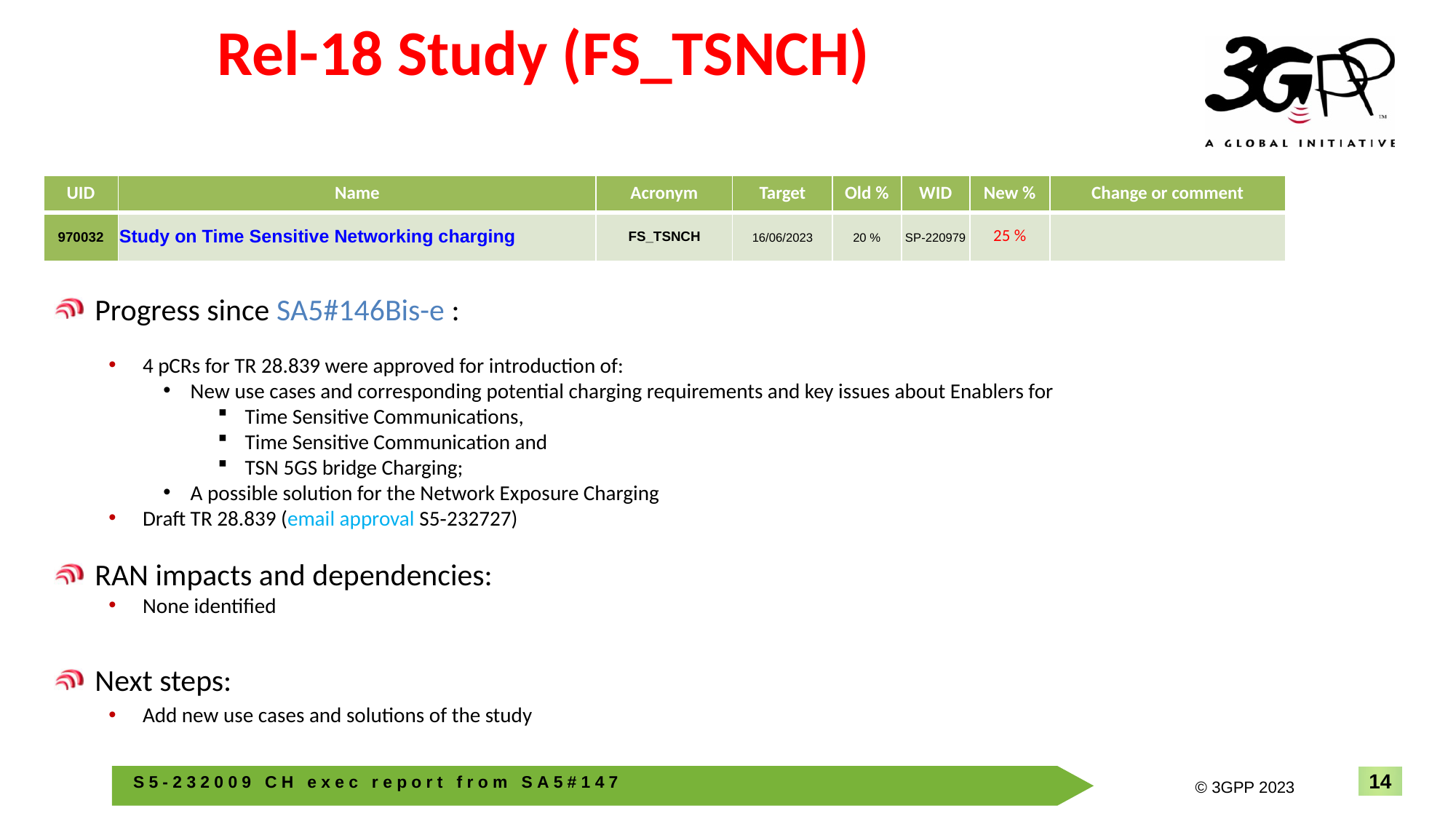

# Rel-18 Study (FS_TSNCH)
| UID | Name | Acronym | Target | Old % | WID | New % | Change or comment |
| --- | --- | --- | --- | --- | --- | --- | --- |
| 970032 | Study on Time Sensitive Networking charging | FS\_TSNCH | 16/06/2023 | 20 % | SP-220979 | 25 % |  |
Progress since SA5#146Bis-e :

4 pCRs for TR 28.839 were approved for introduction of:
New use cases and corresponding potential charging requirements and key issues about Enablers for
Time Sensitive Communications,
Time Sensitive Communication and
TSN 5GS bridge Charging;
A possible solution for the Network Exposure Charging
Draft TR 28.839 (email approval S5‑232727)

RAN impacts and dependencies:
None identified

Next steps:
Add new use cases and solutions of the study